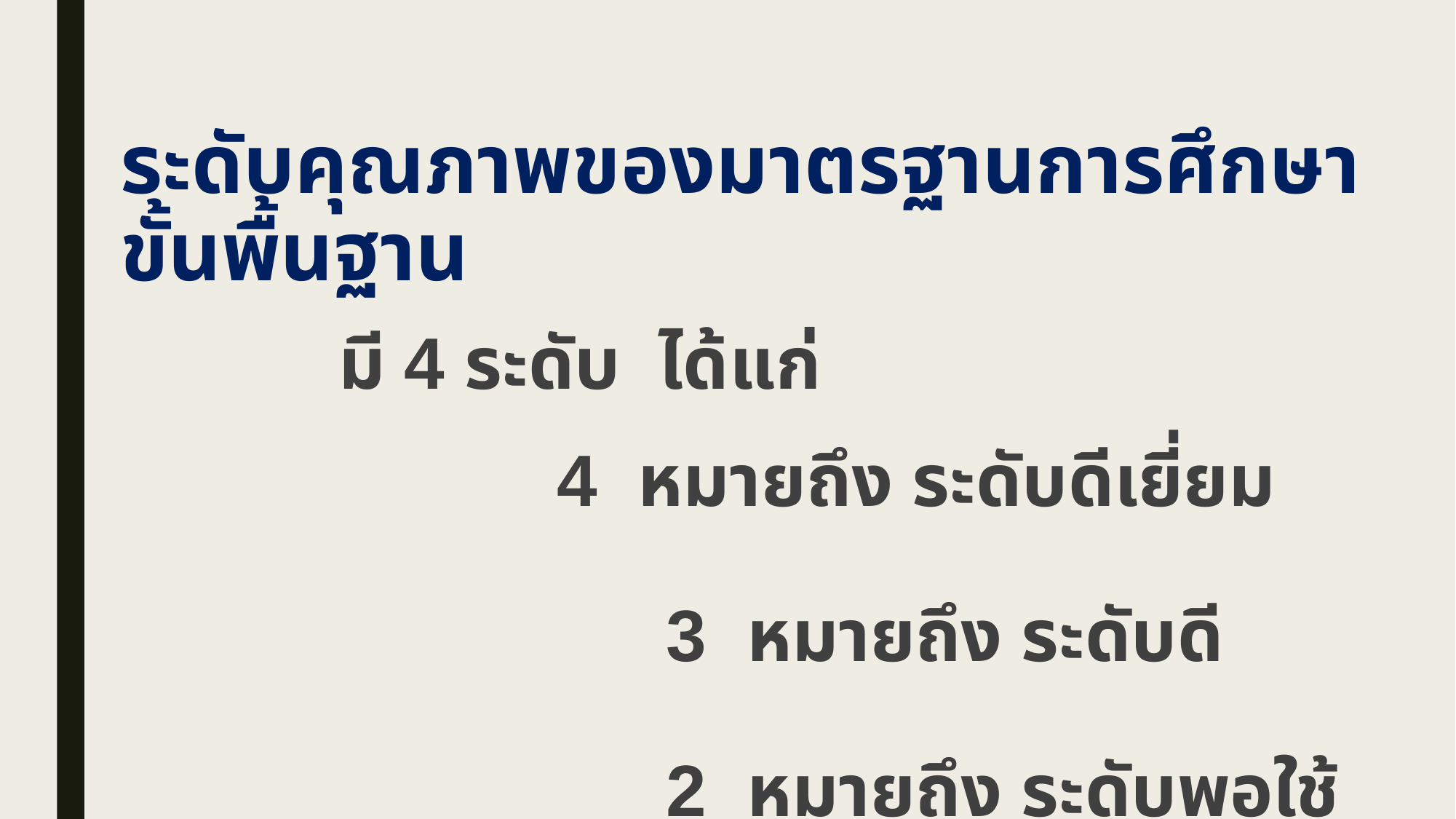

# ระดับคุณภาพของมาตรฐานการศึกษาขั้นพื้นฐาน มี 4 ระดับ  ได้แก่ 4  หมายถึง ระดับดีเยี่ยม 3  หมายถึง ระดับดี 2  หมายถึง ระดับพอใช้ 1  หมายถึง ระดับปรับปรุง